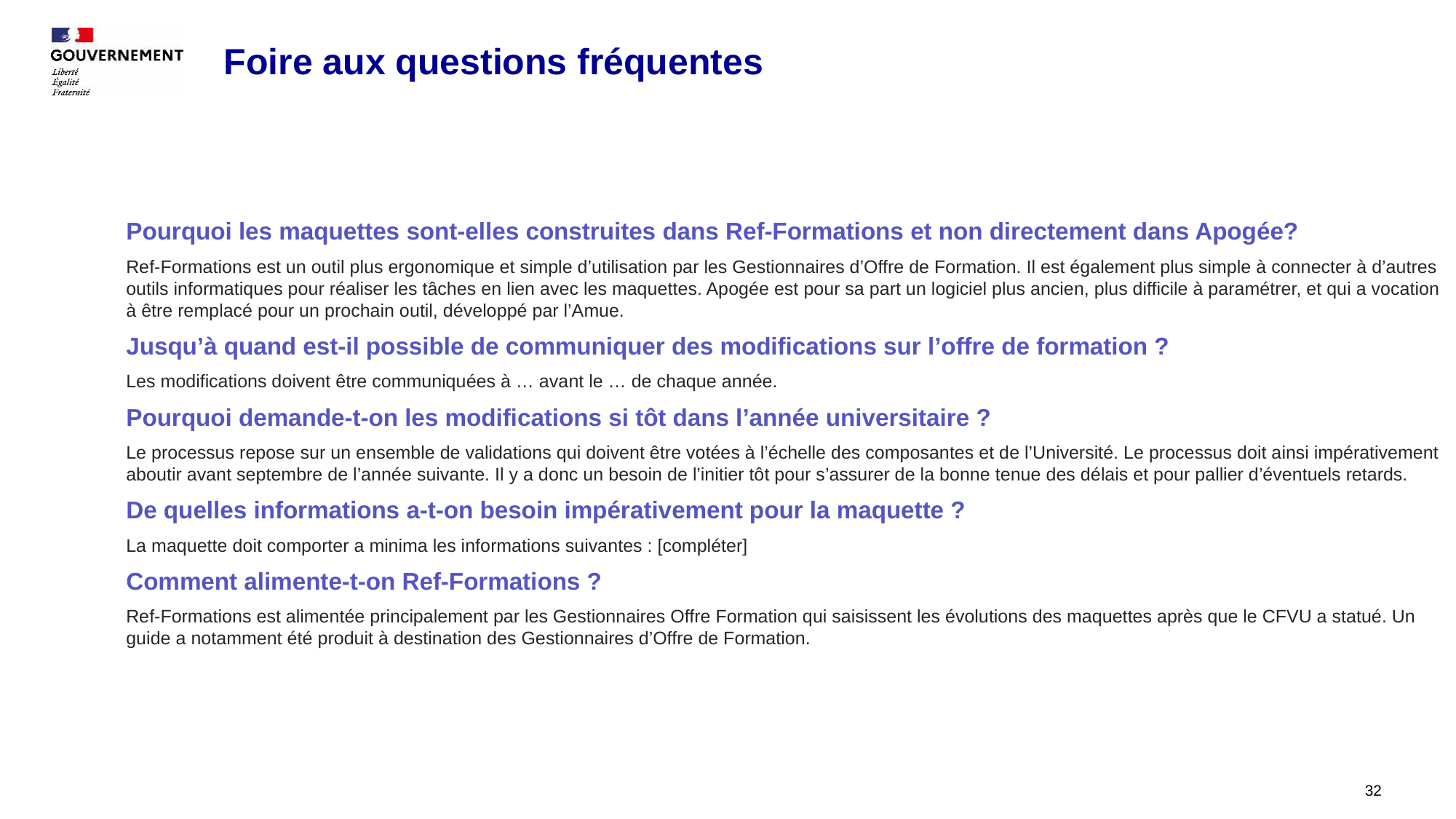

# Foire aux questions fréquentes
Pourquoi les maquettes sont-elles construites dans Ref-Formations et non directement dans Apogée?
Ref-Formations est un outil plus ergonomique et simple d’utilisation par les Gestionnaires d’Offre de Formation. Il est également plus simple à connecter à d’autres outils informatiques pour réaliser les tâches en lien avec les maquettes. Apogée est pour sa part un logiciel plus ancien, plus difficile à paramétrer, et qui a vocation à être remplacé pour un prochain outil, développé par l’Amue.
Jusqu’à quand est-il possible de communiquer des modifications sur l’offre de formation ?
Les modifications doivent être communiquées à … avant le … de chaque année.
Pourquoi demande-t-on les modifications si tôt dans l’année universitaire ?
Le processus repose sur un ensemble de validations qui doivent être votées à l’échelle des composantes et de l’Université. Le processus doit ainsi impérativement aboutir avant septembre de l’année suivante. Il y a donc un besoin de l’initier tôt pour s’assurer de la bonne tenue des délais et pour pallier d’éventuels retards.
De quelles informations a-t-on besoin impérativement pour la maquette ?
La maquette doit comporter a minima les informations suivantes : [compléter]
Comment alimente-t-on Ref-Formations ?
Ref-Formations est alimentée principalement par les Gestionnaires Offre Formation qui saisissent les évolutions des maquettes après que le CFVU a statué. Un guide a notamment été produit à destination des Gestionnaires d’Offre de Formation.
32